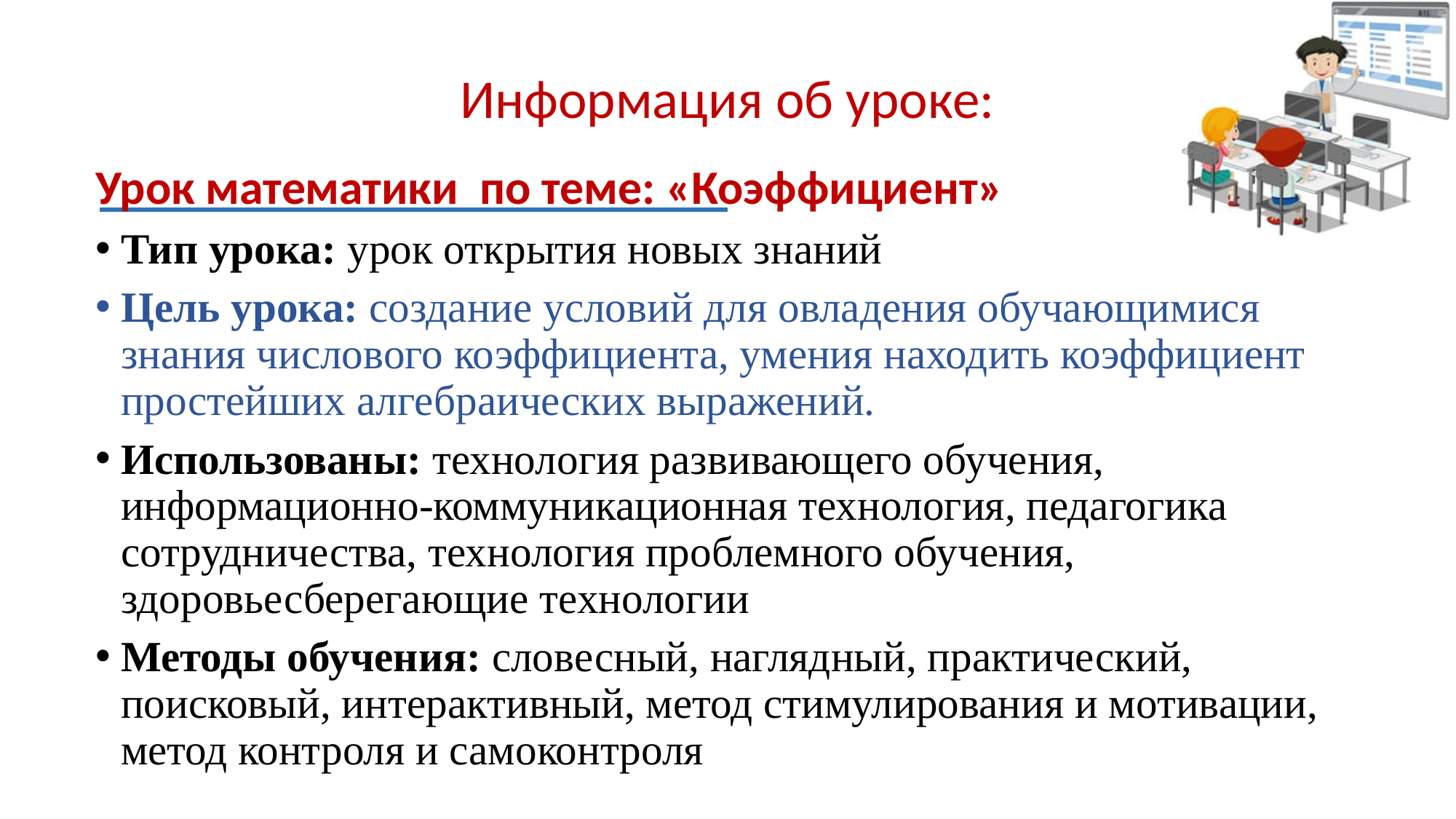

# Информация об уроке:
Урок математики  по теме: «Коэффициент»
Тип урока: урок открытия новых знаний
Цель урока: создание условий для овладения обучающимися знания числового коэффициента, умения находить коэффициент простейших алгебраических выражений.
Использованы: технология развивающего обучения, информационно-коммуникационная технология, педагогика сотрудничества, технология проблемного обучения, здоровьесберегающие технологии
Методы обучения: словесный, наглядный, практический, поисковый, интерактивный, метод стимулирования и мотивации, метод контроля и самоконтроля